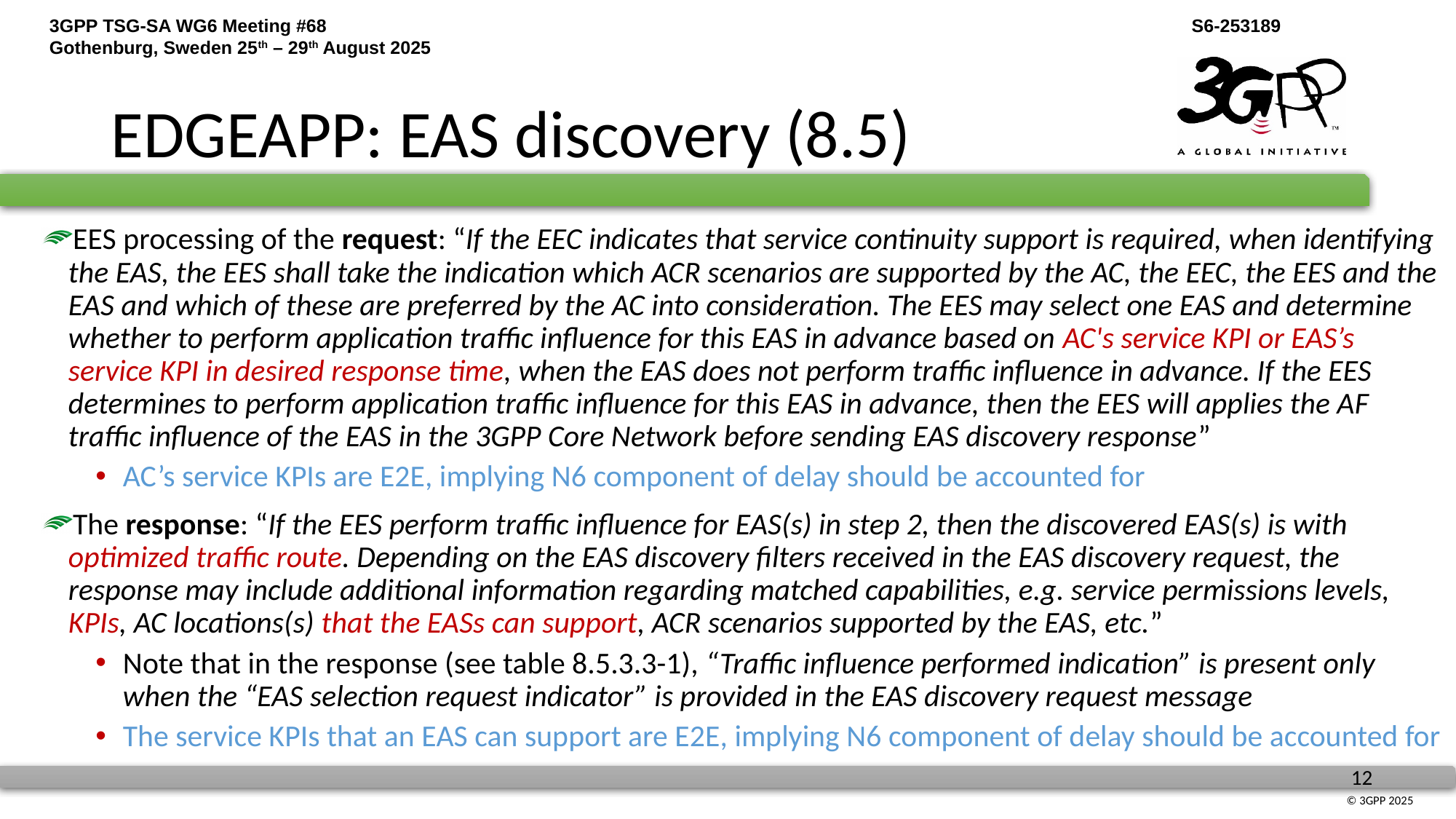

# EDGEAPP: EAS discovery (8.5)
EES processing of the request: “If the EEC indicates that service continuity support is required, when identifying the EAS, the EES shall take the indication which ACR scenarios are supported by the AC, the EEC, the EES and the EAS and which of these are preferred by the AC into consideration. The EES may select one EAS and determine whether to perform application traffic influence for this EAS in advance based on AC's service KPI or EAS’s service KPI in desired response time, when the EAS does not perform traffic influence in advance. If the EES determines to perform application traffic influence for this EAS in advance, then the EES will applies the AF traffic influence of the EAS in the 3GPP Core Network before sending EAS discovery response”
AC’s service KPIs are E2E, implying N6 component of delay should be accounted for
The response: “If the EES perform traffic influence for EAS(s) in step 2, then the discovered EAS(s) is with optimized traffic route. Depending on the EAS discovery filters received in the EAS discovery request, the response may include additional information regarding matched capabilities, e.g. service permissions levels, KPIs, AC locations(s) that the EASs can support, ACR scenarios supported by the EAS, etc.”
Note that in the response (see table 8.5.3.3-1), “Traffic influence performed indication” is present only when the “EAS selection request indicator” is provided in the EAS discovery request message
The service KPIs that an EAS can support are E2E, implying N6 component of delay should be accounted for